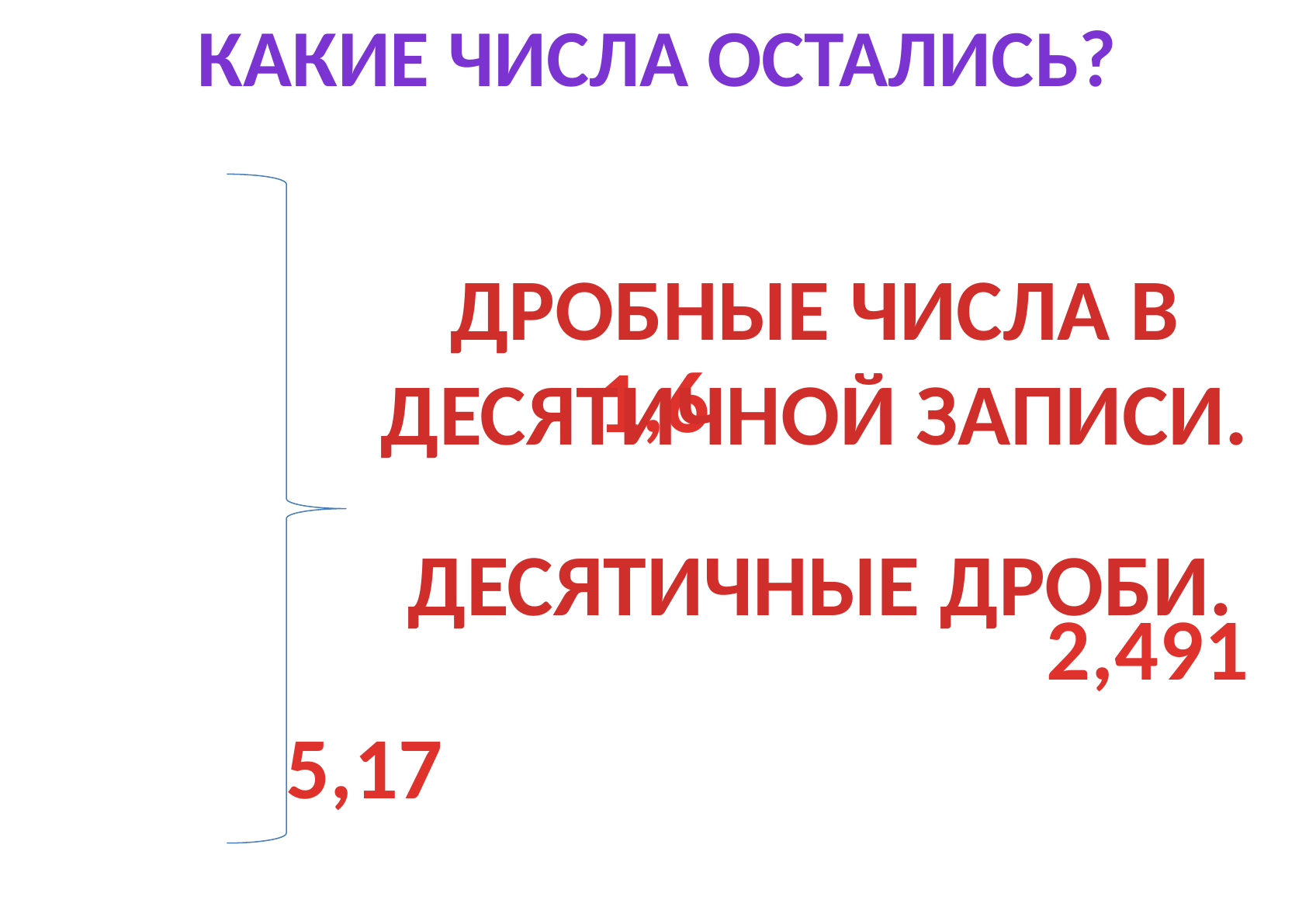

Какие числа остались?

ДРОБНЫЕ ЧИСЛА В
ДЕСЯТИЧНОЙ ЗАПИСИ.
1,6
ДЕСЯТИЧНЫЕ ДРОБИ.
2,491
5,17